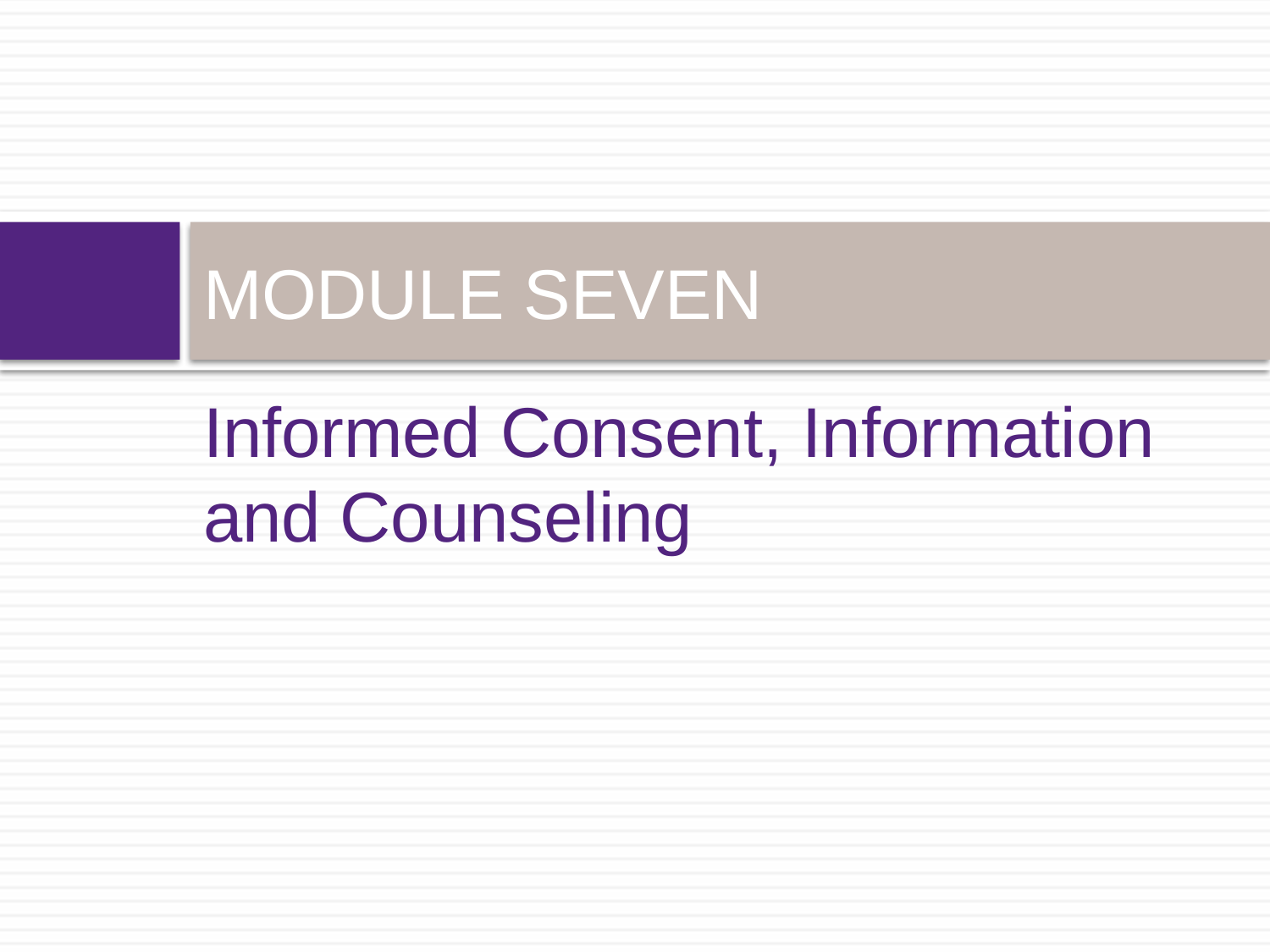

# MODULE SEVEN
Informed Consent, Information and Counseling